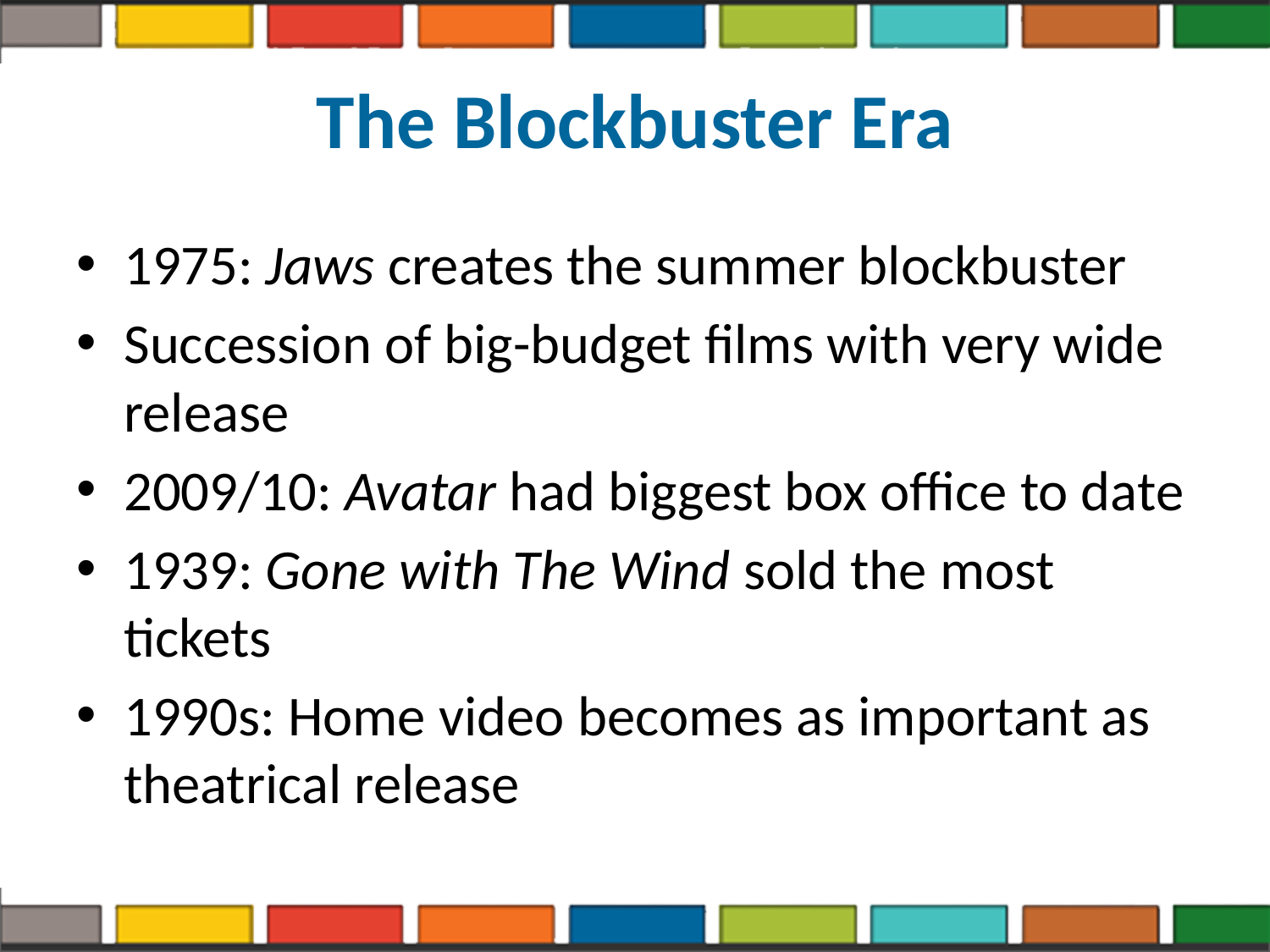

# The Blockbuster Era
1975: Jaws creates the summer blockbuster
Succession of big-budget films with very wide release
2009/10: Avatar had biggest box office to date
1939: Gone with The Wind sold the most tickets
1990s: Home video becomes as important as theatrical release